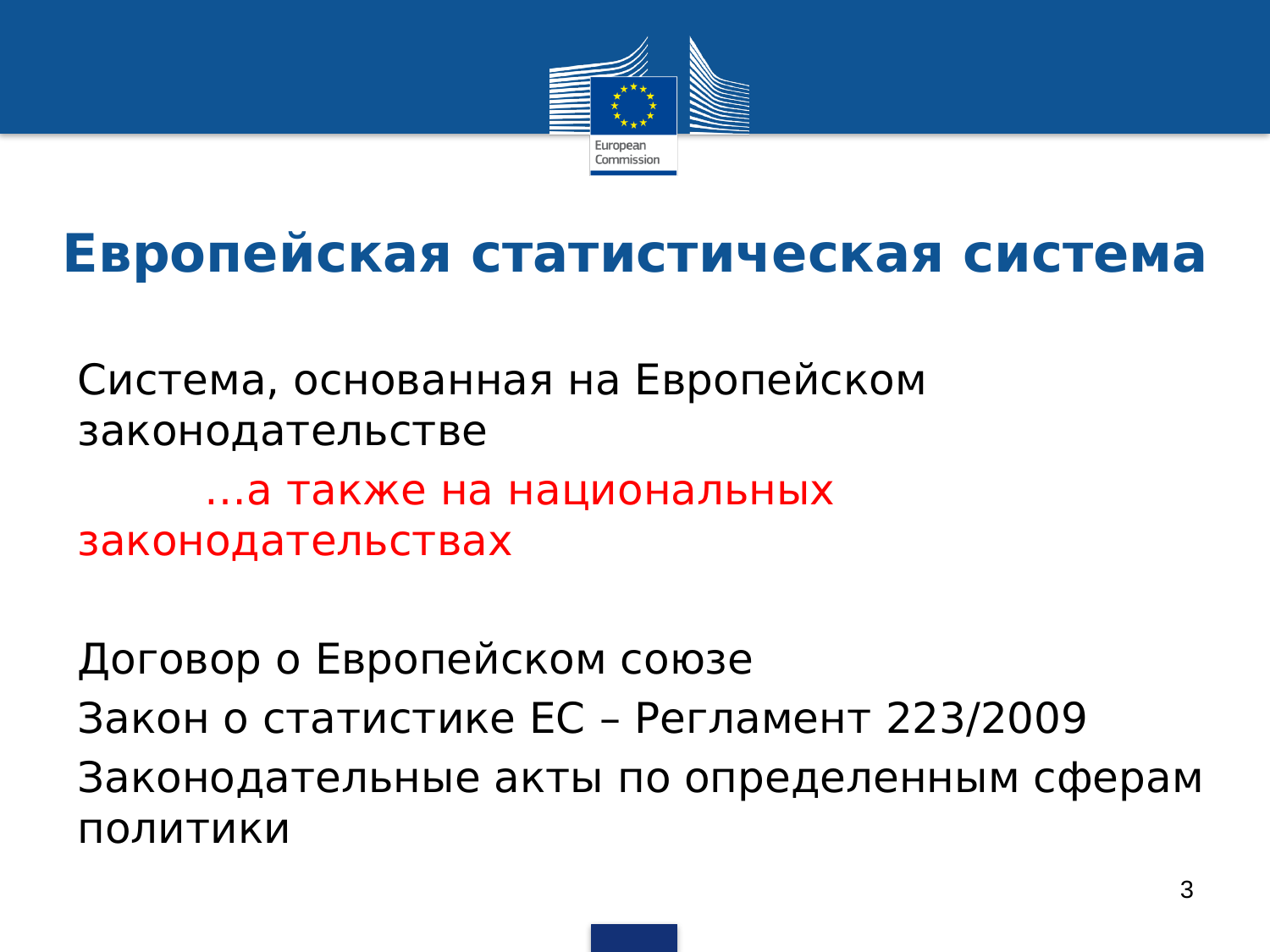

# Европейская статистическая система
Система, основанная на Европейском законодательстве
	…а также на национальных законодательствах

Договор о Европейском союзе
Закон о статистике ЕС – Регламент 223/2009
Законодательные акты по определенным сферам политики

3